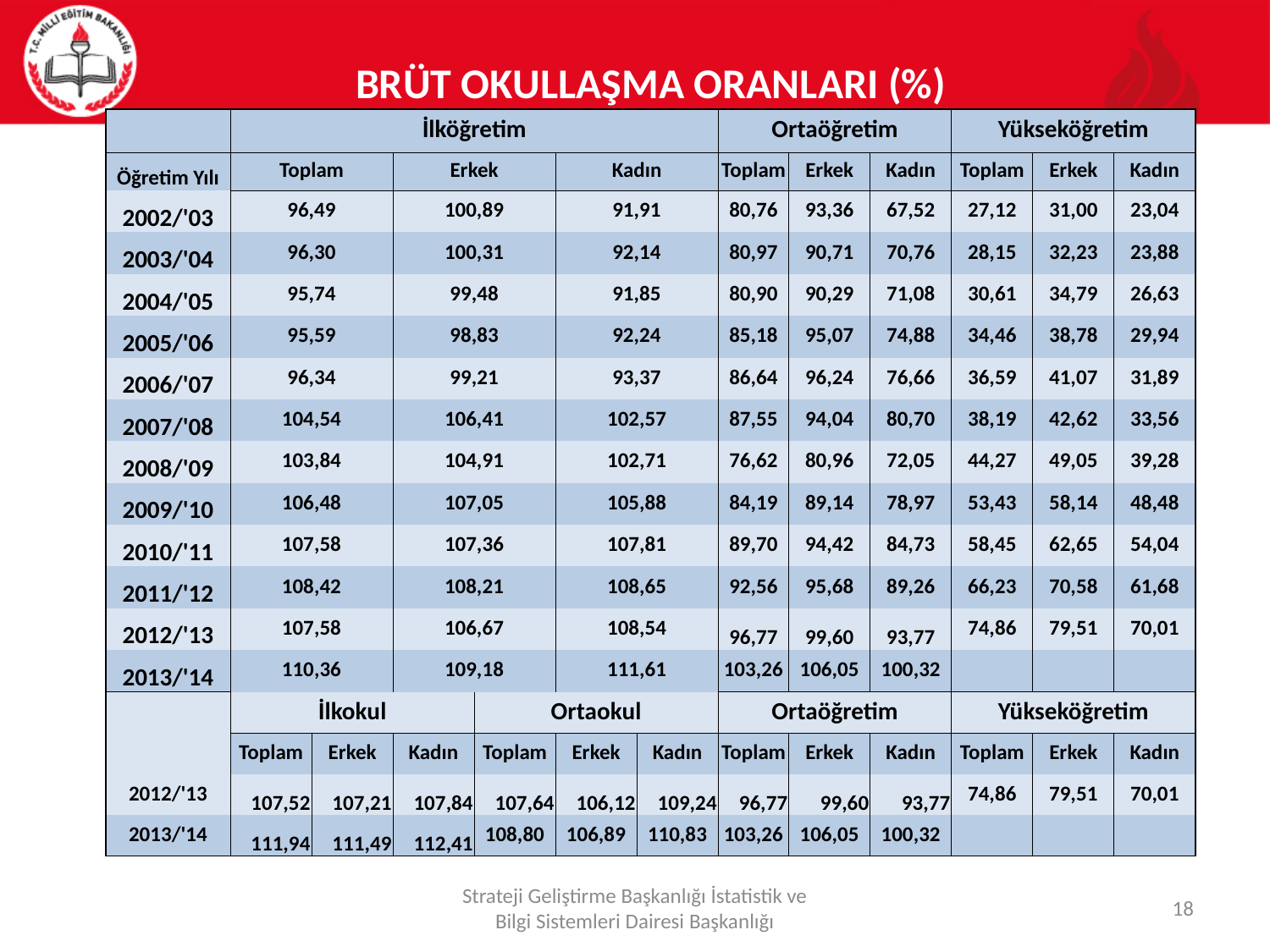

| BRÜT OKULLAŞMA ORANLARI (%) |  |  |  |  |  |  |  |  |  |  |  |  |
| --- | --- | --- | --- | --- | --- | --- | --- | --- | --- | --- | --- | --- |
|  | İlköğretim |  |  |  |  |  | Ortaöğretim |  |  | Yükseköğretim |  |  |
| Öğretim Yılı | Toplam |  | Erkek |  | Kadın |  | Toplam | Erkek | Kadın | Toplam | Erkek | Kadın |
| 2002/'03 | 96,49 |  | 100,89 |  | 91,91 |  | 80,76 | 93,36 | 67,52 | 27,12 | 31,00 | 23,04 |
| 2003/'04 | 96,30 |  | 100,31 |  | 92,14 |  | 80,97 | 90,71 | 70,76 | 28,15 | 32,23 | 23,88 |
| 2004/'05 | 95,74 |  | 99,48 |  | 91,85 |  | 80,90 | 90,29 | 71,08 | 30,61 | 34,79 | 26,63 |
| 2005/'06 | 95,59 |  | 98,83 |  | 92,24 |  | 85,18 | 95,07 | 74,88 | 34,46 | 38,78 | 29,94 |
| 2006/'07 | 96,34 |  | 99,21 |  | 93,37 |  | 86,64 | 96,24 | 76,66 | 36,59 | 41,07 | 31,89 |
| 2007/'08 | 104,54 |  | 106,41 |  | 102,57 |  | 87,55 | 94,04 | 80,70 | 38,19 | 42,62 | 33,56 |
| 2008/'09 | 103,84 |  | 104,91 |  | 102,71 |  | 76,62 | 80,96 | 72,05 | 44,27 | 49,05 | 39,28 |
| 2009/'10 | 106,48 |  | 107,05 |  | 105,88 |  | 84,19 | 89,14 | 78,97 | 53,43 | 58,14 | 48,48 |
| 2010/'11 | 107,58 |  | 107,36 |  | 107,81 |  | 89,70 | 94,42 | 84,73 | 58,45 | 62,65 | 54,04 |
| 2011/'12 | 108,42 |  | 108,21 |  | 108,65 |  | 92,56 | 95,68 | 89,26 | 66,23 | 70,58 | 61,68 |
| 2012/'13 | 107,58 |  | 106,67 |  | 108,54 |  | 96,77 | 99,60 | 93,77 | 74,86 | 79,51 | 70,01 |
| 2013/'14 | 110,36 |  | 109,18 |  | 111,61 |  | 103,26 | 106,05 | 100,32 |  |  |  |
|  | İlkokul |  |  | Ortaokul |  |  | Ortaöğretim |  |  | Yükseköğretim |  |  |
|  | Toplam | Erkek | Kadın | Toplam | Erkek | Kadın | Toplam | Erkek | Kadın | Toplam | Erkek | Kadın |
| 2012/'13 | 107,52 | 107,21 | 107,84 | 107,64 | 106,12 | 109,24 | 96,77 | 99,60 | 93,77 | 74,86 | 79,51 | 70,01 |
| 2013/'14 | 111,94 | 111,49 | 112,41 | 108,80 | 106,89 | 110,83 | 103,26 | 106,05 | 100,32 |  |  |  |
Strateji Geliştirme Başkanlığı İstatistik ve Bilgi Sistemleri Dairesi Başkanlığı
18